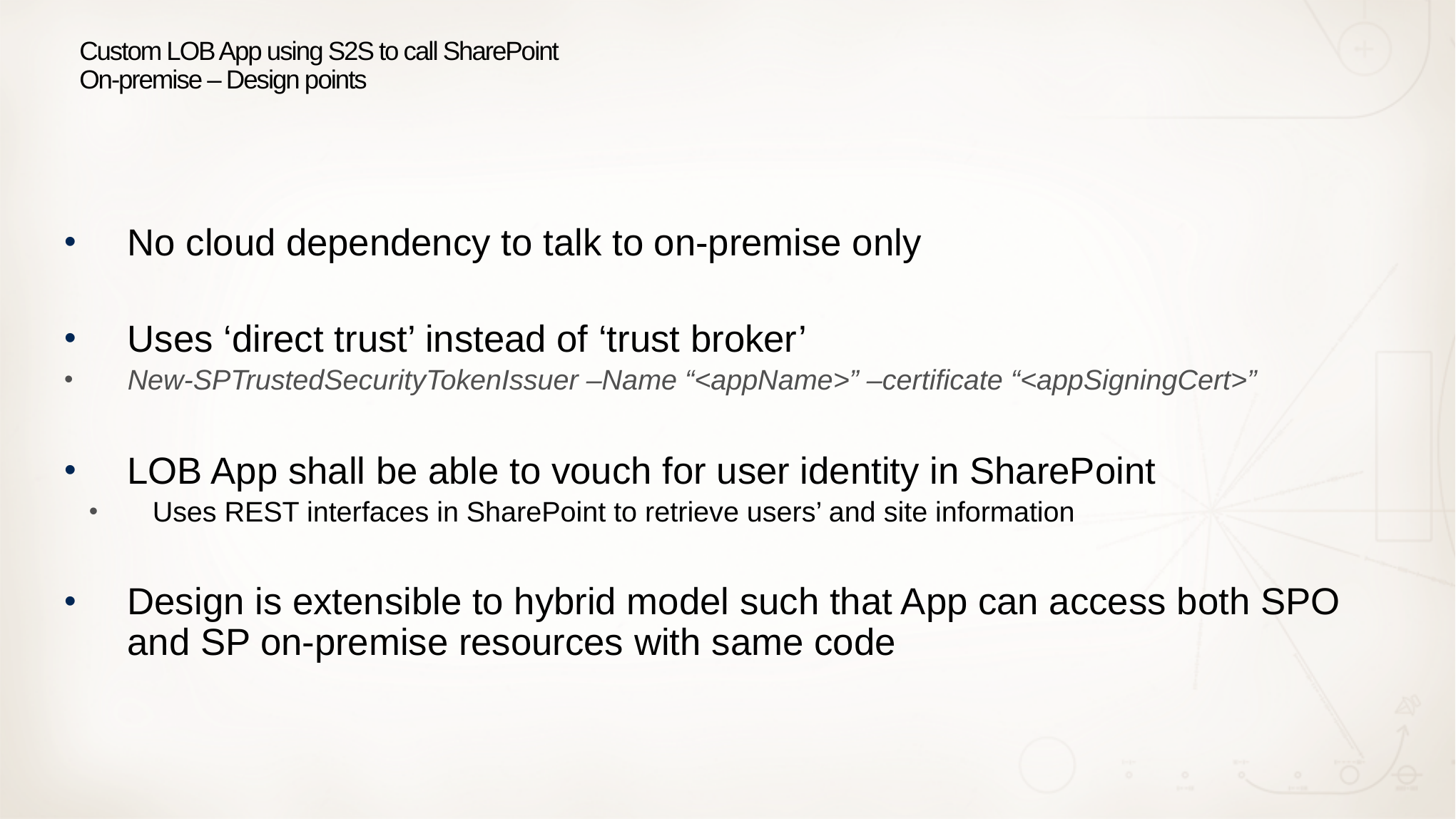

# Custom LOB App using S2S to call SharePoint On-premise – Design points
No cloud dependency to talk to on-premise only

Uses ‘direct trust’ instead of ‘trust broker’
New-SPTrustedSecurityTokenIssuer –Name “<appName>” –certificate “<appSigningCert>”

LOB App shall be able to vouch for user identity in SharePoint
Uses REST interfaces in SharePoint to retrieve users’ and site information

Design is extensible to hybrid model such that App can access both SPO and SP on-premise resources with same code